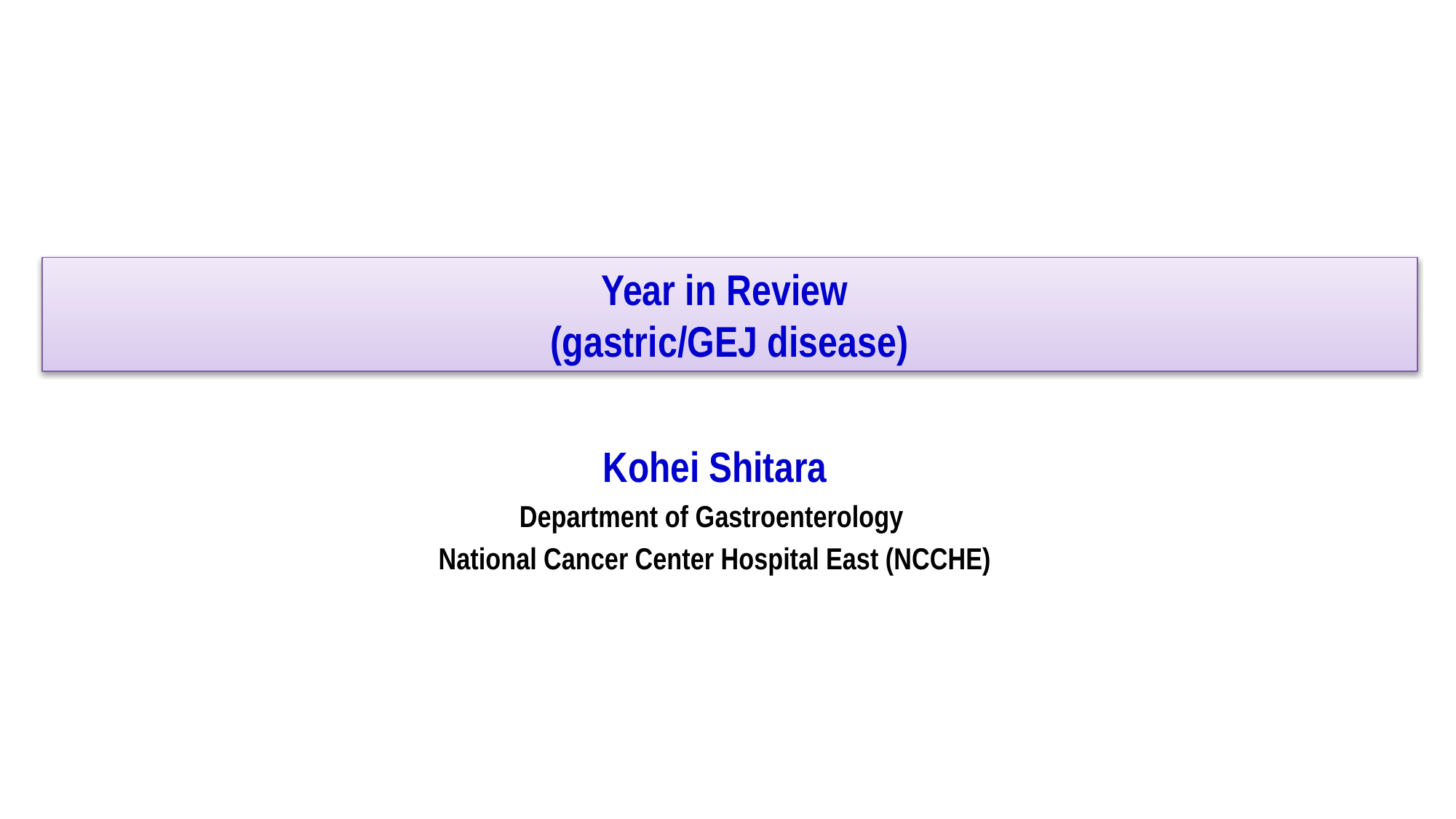

Year in Review
(gastric/GEJ disease)
Kohei Shitara
Department of Gastroenterology
National Cancer Center Hospital East (NCCHE)